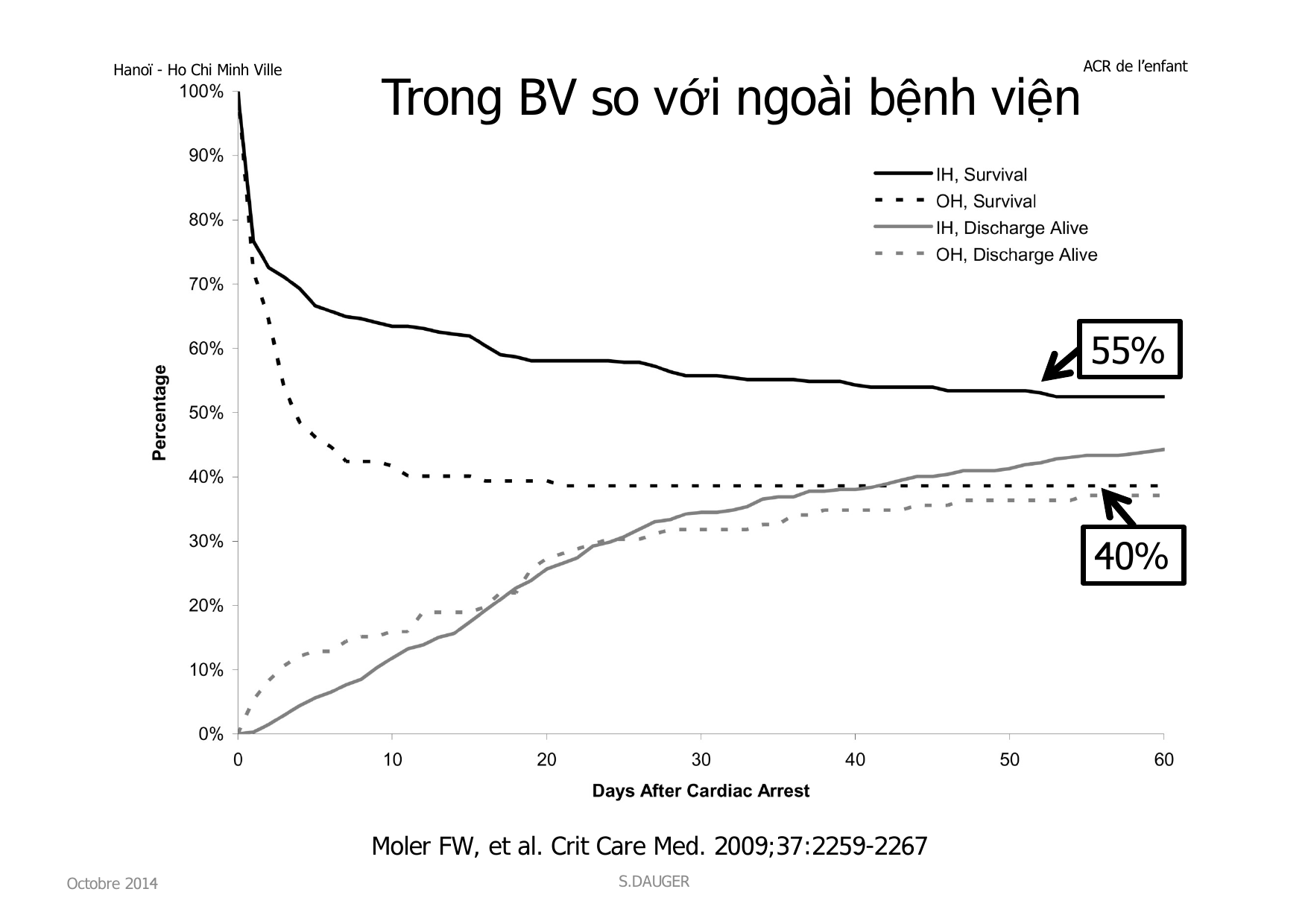

ACR de l’enfant
Hanoï - Ho Chi Minh Ville
Trong BV so với ngoài bệnh viện

55%

40%
Moler FW, et al. Crit Care Med. 2009;37:2259-2267
Octobre 2014
S.DAUGER